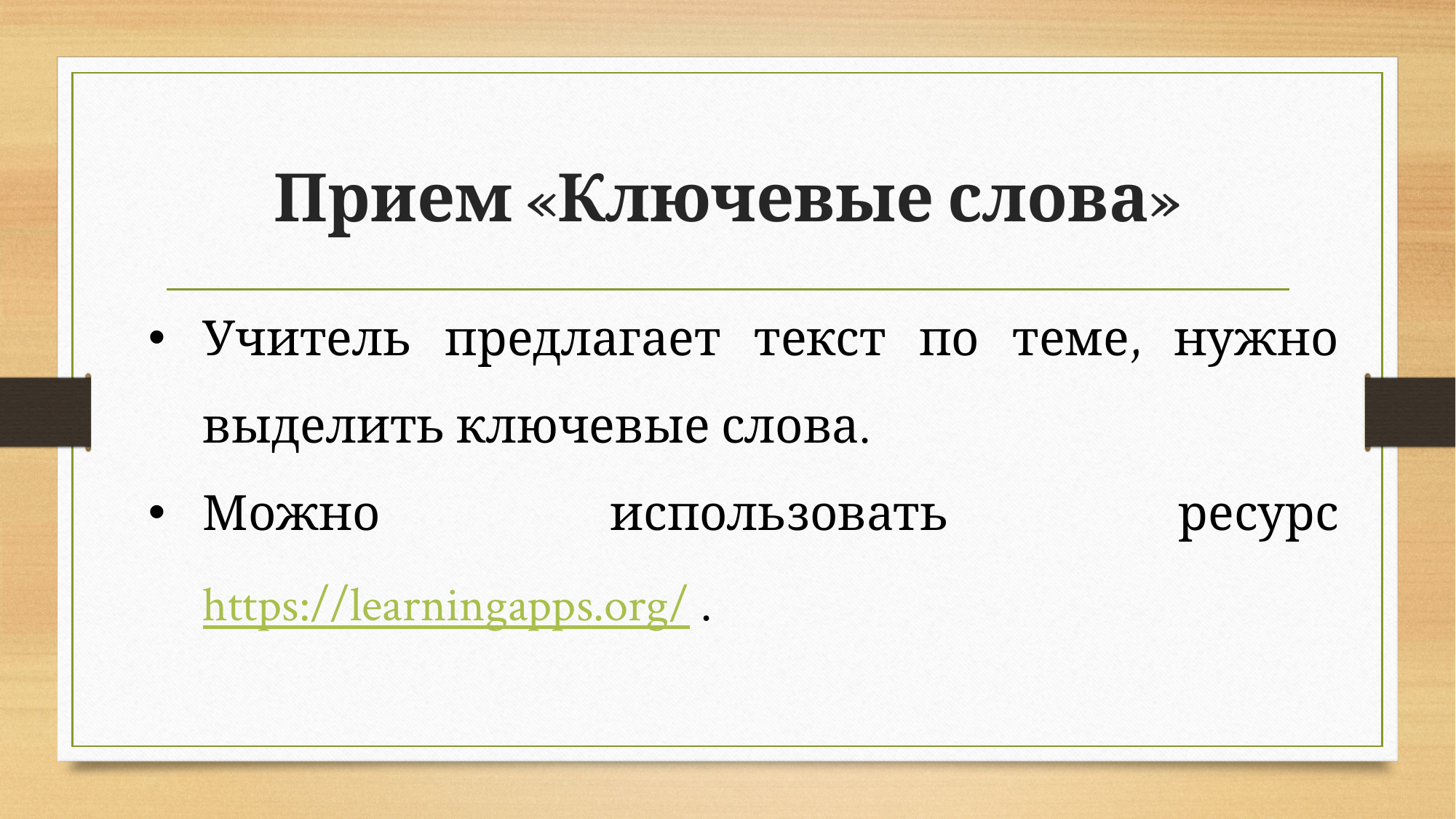

# Прием «Ключевые слова»
Учитель предлагает текст по теме, нужно выделить ключевые слова.
Можно использовать ресурс https://learningapps.org/ .